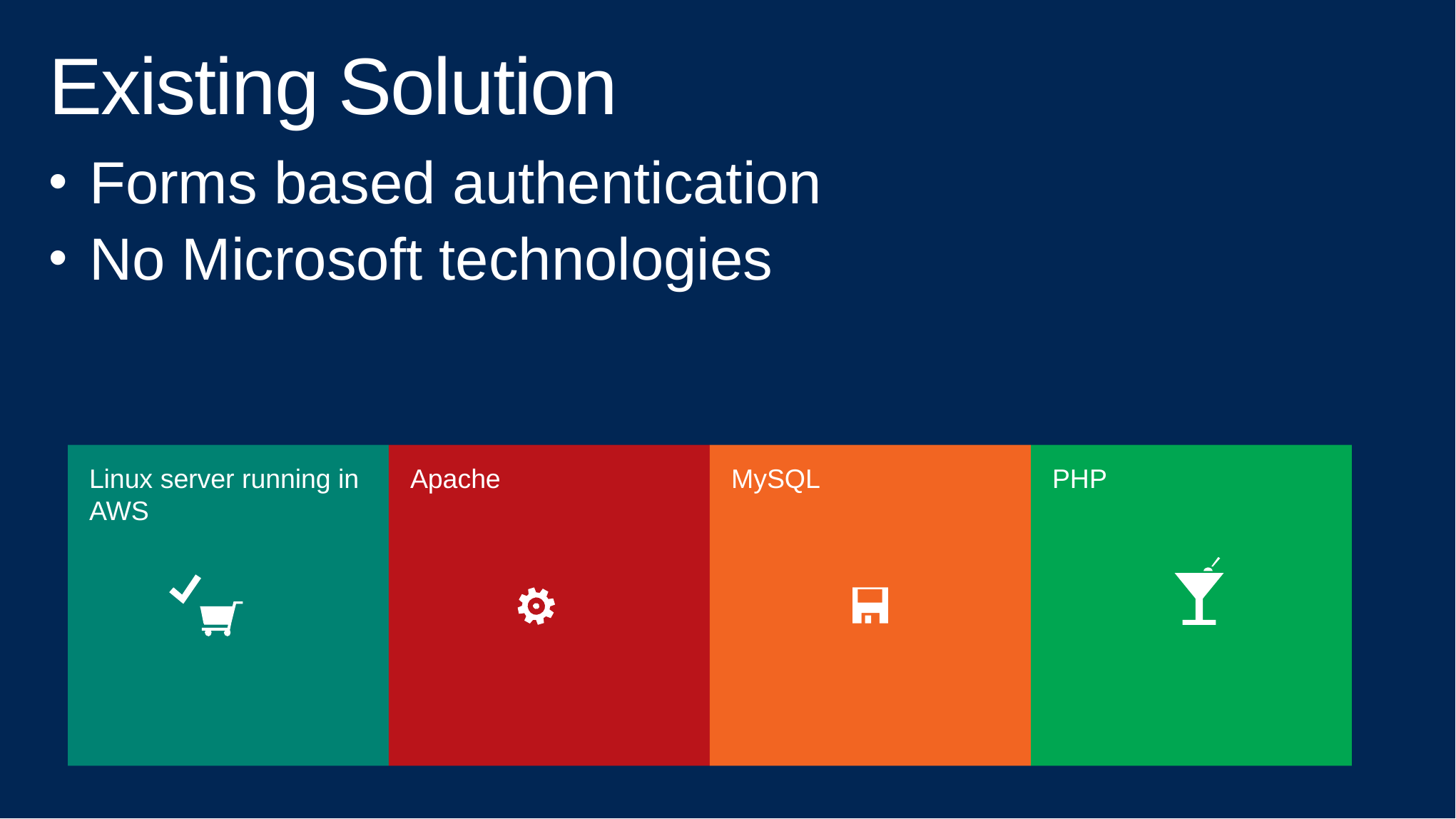

# Existing Solution
Forms based authentication
No Microsoft technologies
Linux server running in AWS

Apache

MySQL
PHP